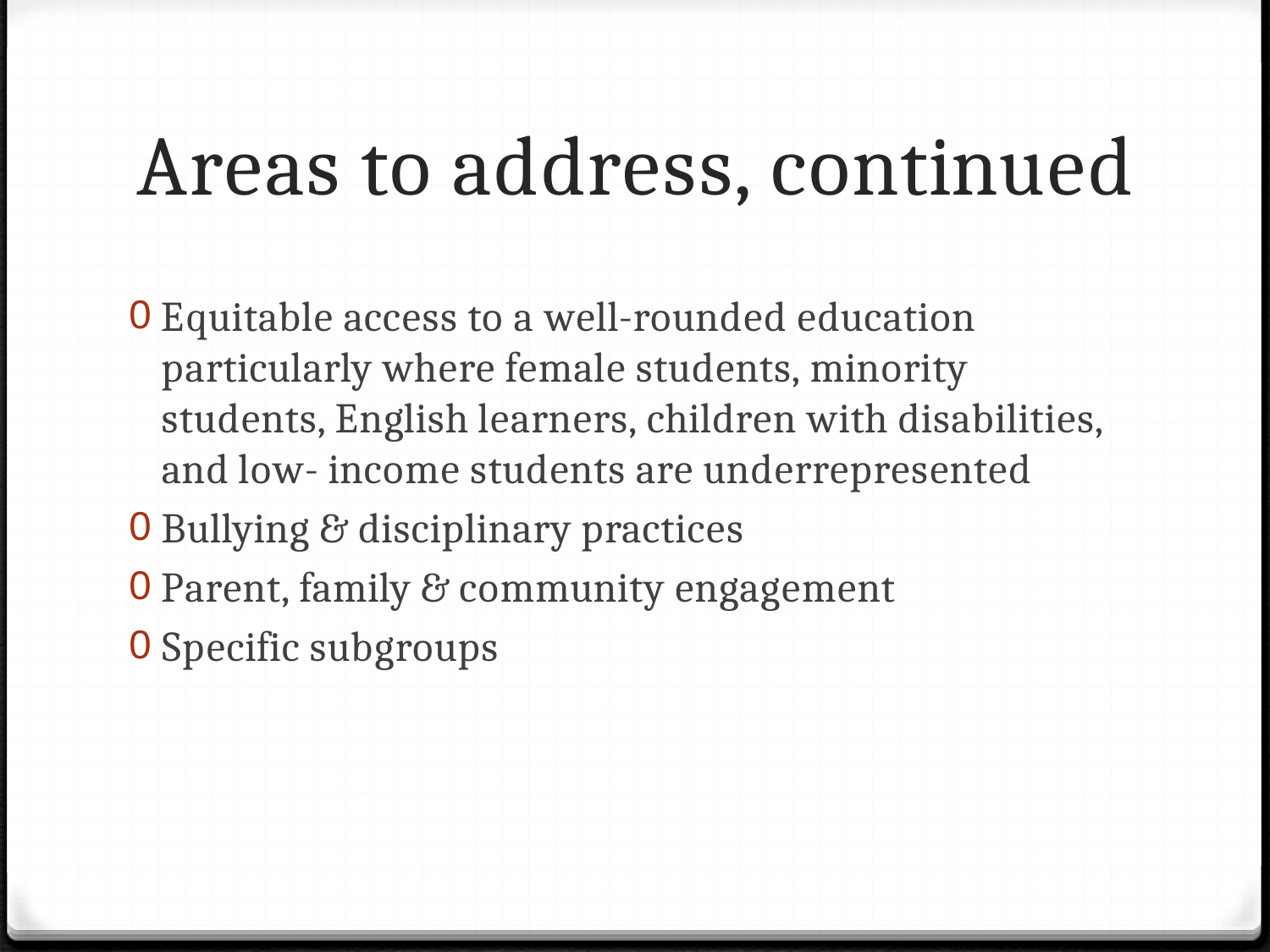

# Areas to address, continued
Equitable access to a well-rounded education particularly where female students, minority students, English learners, children with disabilities, and low- income students are underrepresented
Bullying & disciplinary practices
Parent, family & community engagement
Specific subgroups